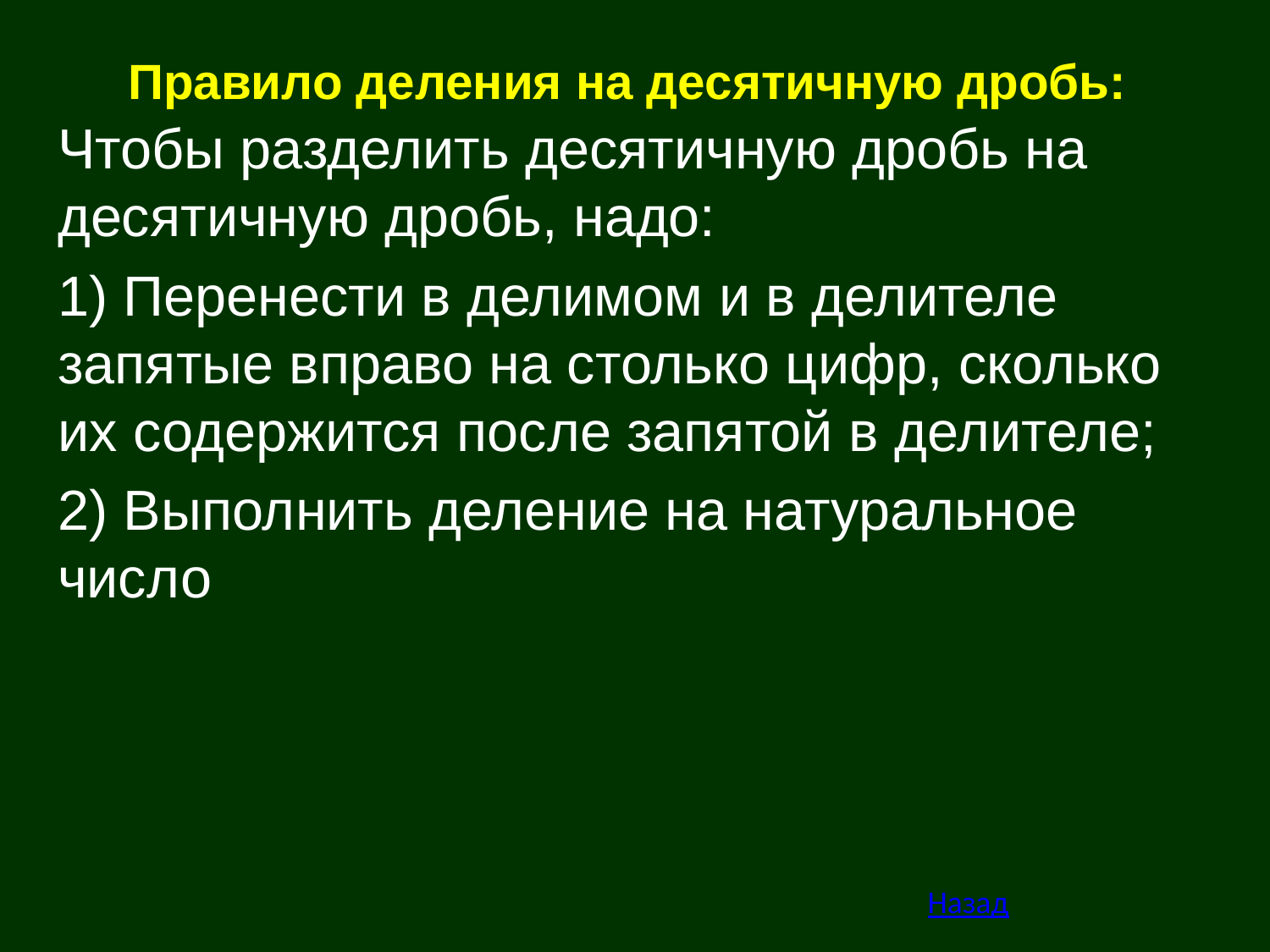

# Правило деления на десятичную дробь:
Чтобы разделить десятичную дробь на десятичную дробь, надо:
1) Перенести в делимом и в делителе запятые вправо на столько цифр, сколько их содержится после запятой в делителе;
2) Выполнить деление на натуральное число
Назад